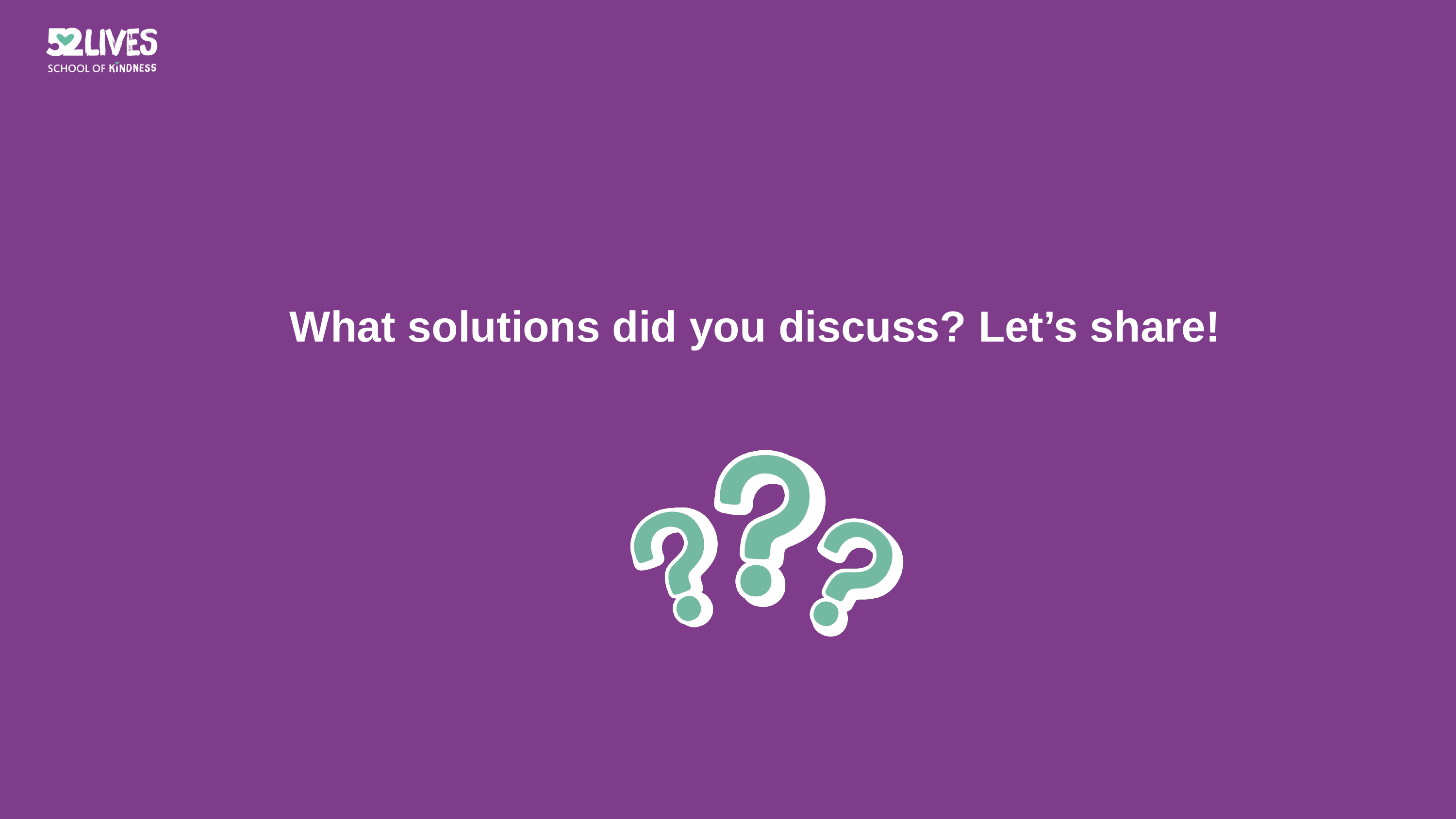

What solutions did you discuss? Let’s share!